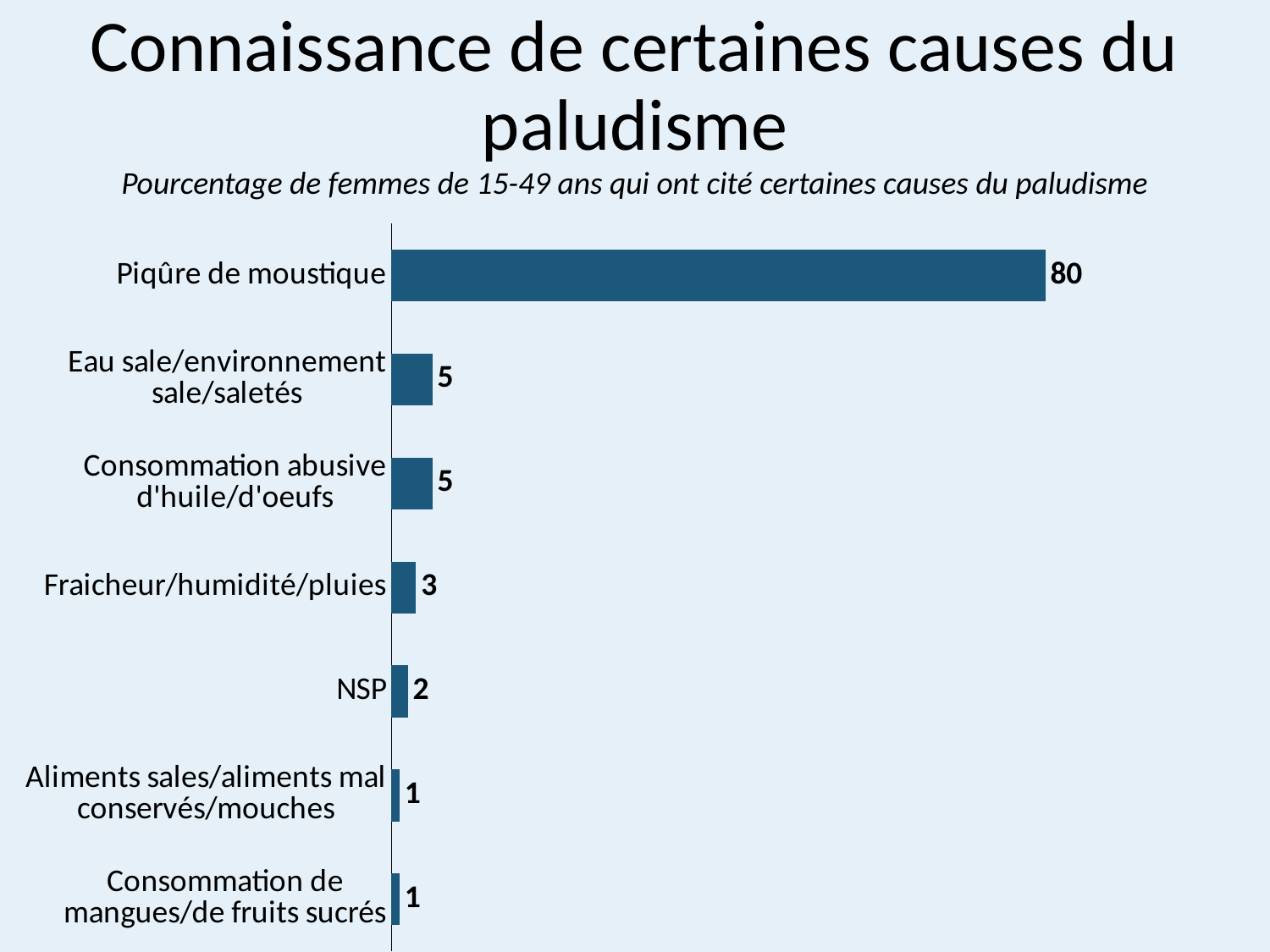

# Connaissance de certaines causes du paludisme
Pourcentage de femmes de 15-49 ans qui ont cité certaines causes du paludisme

### Chart

| Category | Series 1 |
|---|---|
| Consommation de mangues/de fruits sucrés | 1.0 |
| Aliments sales/aliments mal conservés/mouches | 1.0 |
| NSP | 2.0 |
| Fraicheur/humidité/pluies | 3.0 |
| Consommation abusive d'huile/d'oeufs | 5.0 |
| Eau sale/environnement sale/saletés | 5.0 |
| Piqûre de moustique | 80.0 |